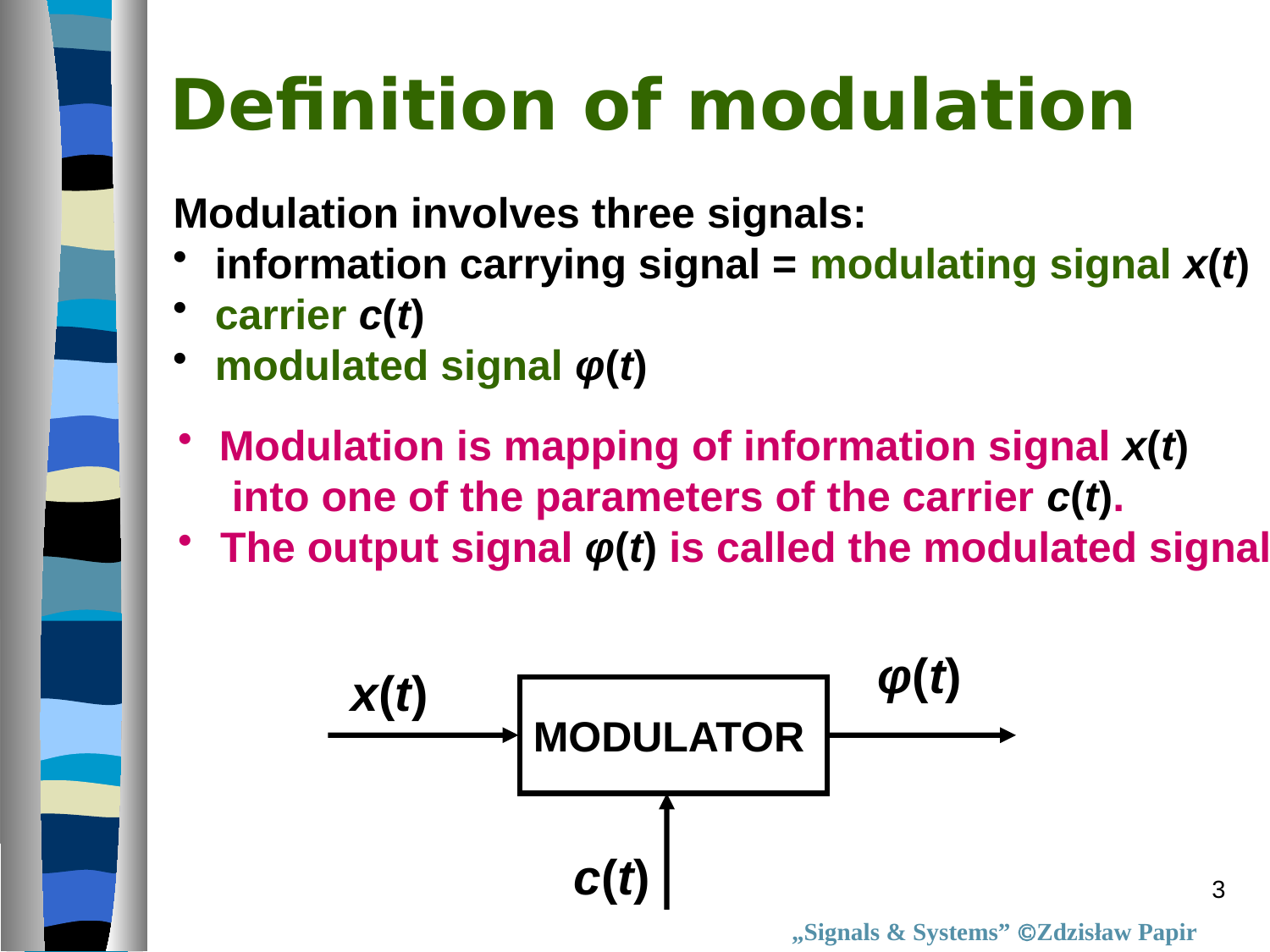

Definition of modulation
Modulation involves three signals:
 information carrying signal = modulating signal x(t)
 carrier c(t)
 modulated signal φ(t)
 Modulation is mapping of information signal x(t)
  into one of the parameters of the carrier c(t).
 The output signal φ(t) is called the modulated signal.
φ(t)
x(t)

MODULATOR

c(t)

3
„Signals & Systems” ©Zdzisław Papir